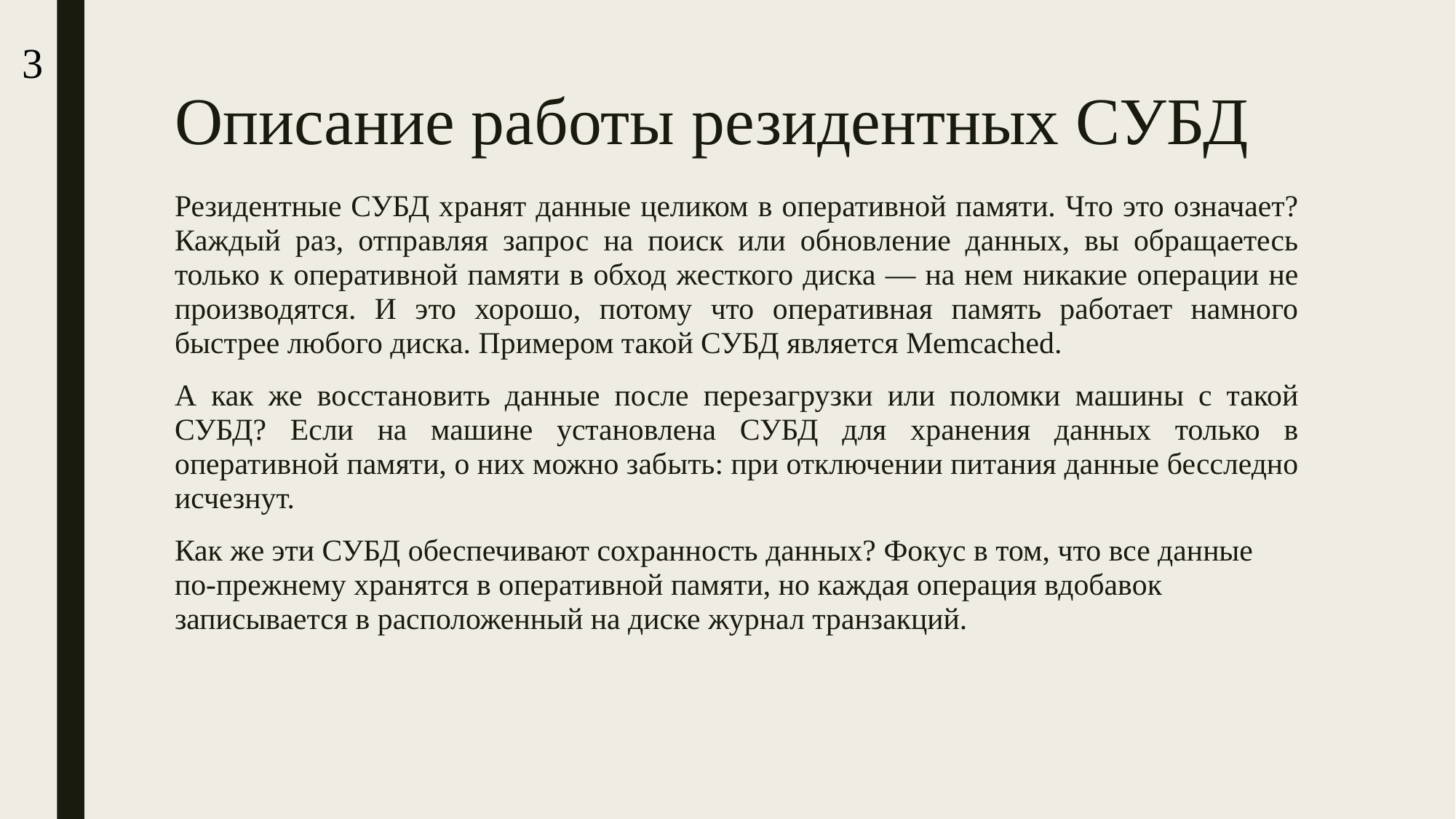

3
# Описание работы резидентных СУБД
Резидентные СУБД хранят данные целиком в оперативной памяти. Что это означает? Каждый раз, отправляя запрос на поиск или обновление данных, вы обращаетесь только к оперативной памяти в обход жесткого диска — на нем никакие операции не производятся. И это хорошо, потому что оперативная память работает намного быстрее любого диска. Примером такой СУБД является Memcached.
А как же восстановить данные после перезагрузки или поломки машины с такой СУБД? Если на машине установлена СУБД для хранения данных только в оперативной памяти, о них можно забыть: при отключении питания данные бесследно исчезнут.
Как же эти СУБД обеспечивают сохранность данных? Фокус в том, что все данные по-прежнему хранятся в оперативной памяти, но каждая операция вдобавок записывается в расположенный на диске журнал транзакций.